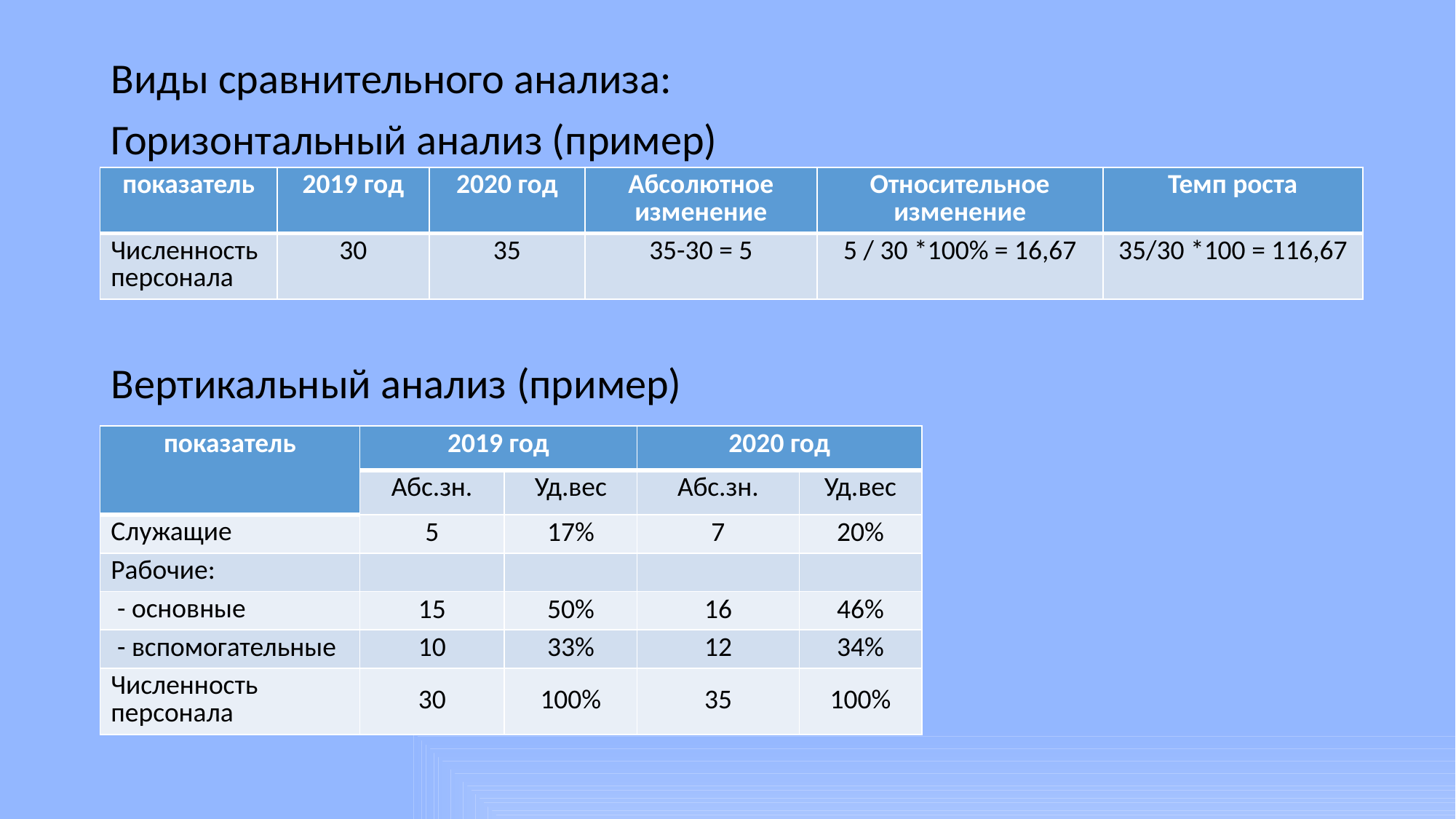

Виды сравнительного анализа:
Горизонтальный анализ (пример)

Вертикальный анализ (пример)

| показатель | 2019 год | 2020 год | Абсолютное изменение | Относительное изменение | Темп роста |
| --- | --- | --- | --- | --- | --- |
| Численность персонала | 30 | 35 | 35-30 = 5 | 5 / 30 \*100% = 16,67 | 35/30 \*100 = 116,67 |
| показатель | 2019 год |  | 2020 год |  |
| --- | --- | --- | --- | --- |
|  | Абс.зн. | Уд.вес | Абс.зн. | Уд.вес |
| Служащие | 5 | 17% | 7 | 20% |
| Рабочие: |  |  |  |  |
| - основные | 15 | 50% | 16 | 46% |
| - вспомогательные | 10 | 33% | 12 | 34% |
| Численность персонала | 30 | 100% | 35 | 100% |